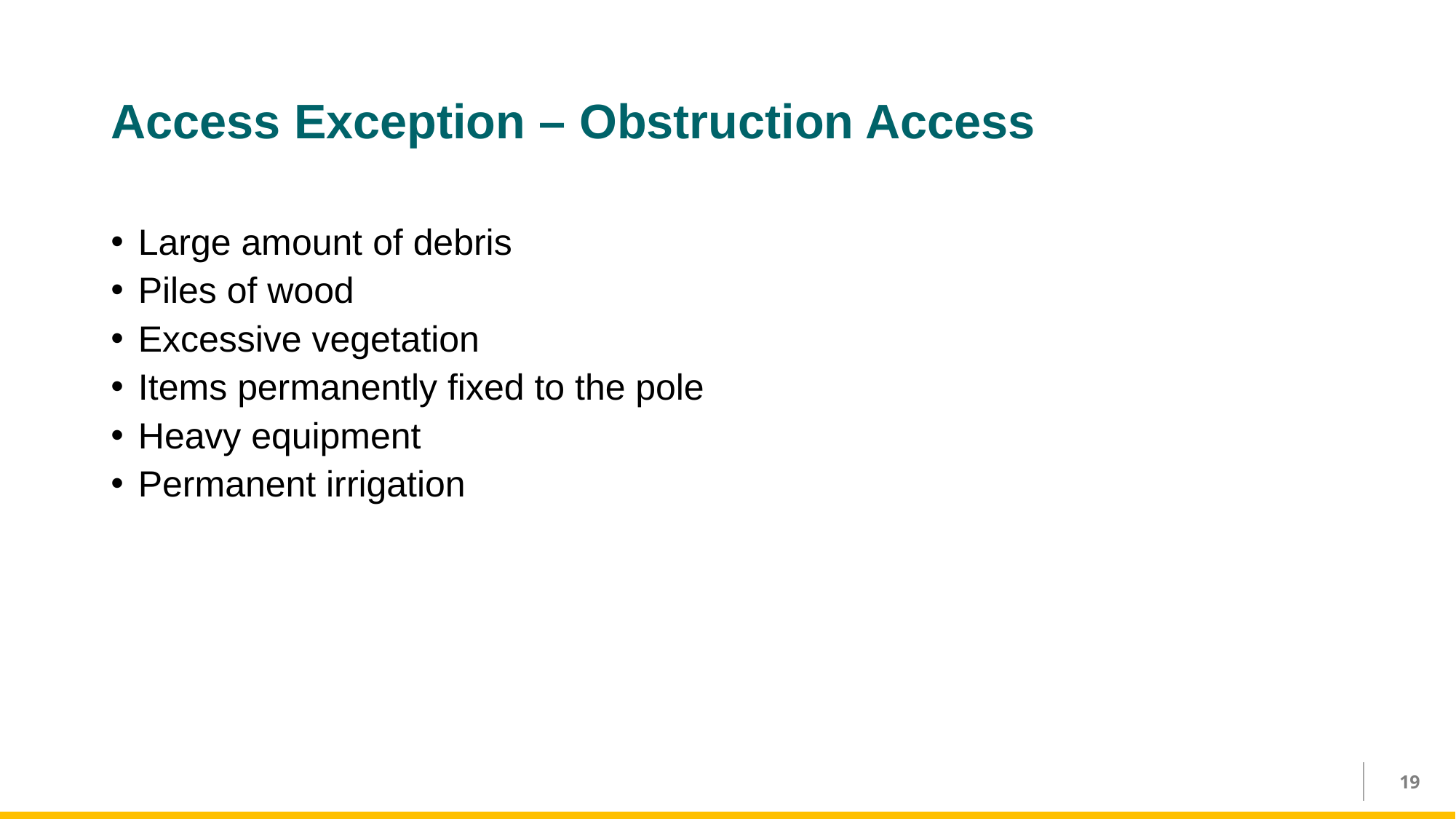

# Access Exception – Obstruction Access
Large amount of debris
Piles of wood
Excessive vegetation
Items permanently fixed to the pole
Heavy equipment
Permanent irrigation